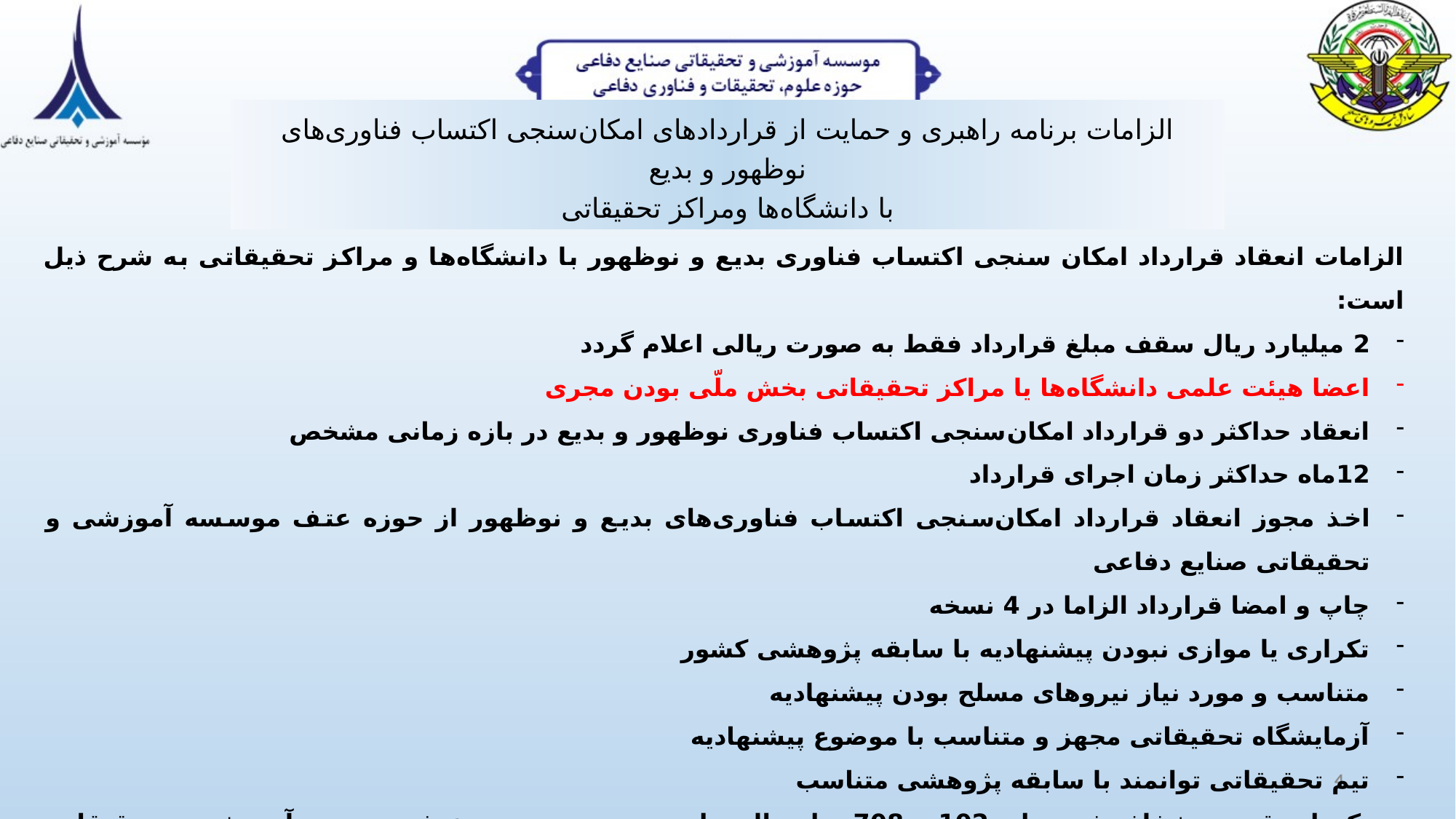

الزامات برنامه راهبری و حمایت از قراردادهای امکان‌سنجی اکتساب فناوری‌های نوظهور و بدیع
با دانشگاه‌ها ومراکز تحقیقاتی
الزامات انعقاد قرارداد امکان سنجی اکتساب فناوری بدیع و نوظهور با دانشگاه‌ها و مراکز تحقیقاتی به شرح ذیل است:
2 میلیارد ریال سقف مبلغ قرارداد فقط به صورت ریالی اعلام گردد
اعضا هیئت علمی دانشگاه‌ها یا مراکز تحقیقاتی بخش ملّی بودن مجری
انعقاد حداکثر دو قرارداد امکان‌سنجی اکتساب فناوری نوظهور و بدیع در بازه زمانی مشخص
12ماه حداکثر زمان اجرای قرارداد
اخذ مجوز انعقاد قرارداد امکان‌سنجی اکتساب فناوری‌های بدیع و نوظهور از حوزه عتف موسسه آموزشی و تحقیقاتی صنایع دفاعی
چاپ و امضا قرارداد الزاما در 4 نسخه
تکراری یا موازی نبودن پیشنهادیه با سابقه پژوهشی کشور
متناسب و مورد نیاز نیروهای مسلح بودن پیشنهادیه
آزمایشگاه تحقیقاتی مجهز و متناسب با موضوع پیشنهادیه
تیم تحقیقاتی توانمند با سابقه پژوهشی متناسب
تکمیل دقیق و شفاف فرم های 102 و 708 و ارسال برای بررسی در حوزه عتف موسسه آموزشی و تحقیقاتی صنایع دفاعی
4